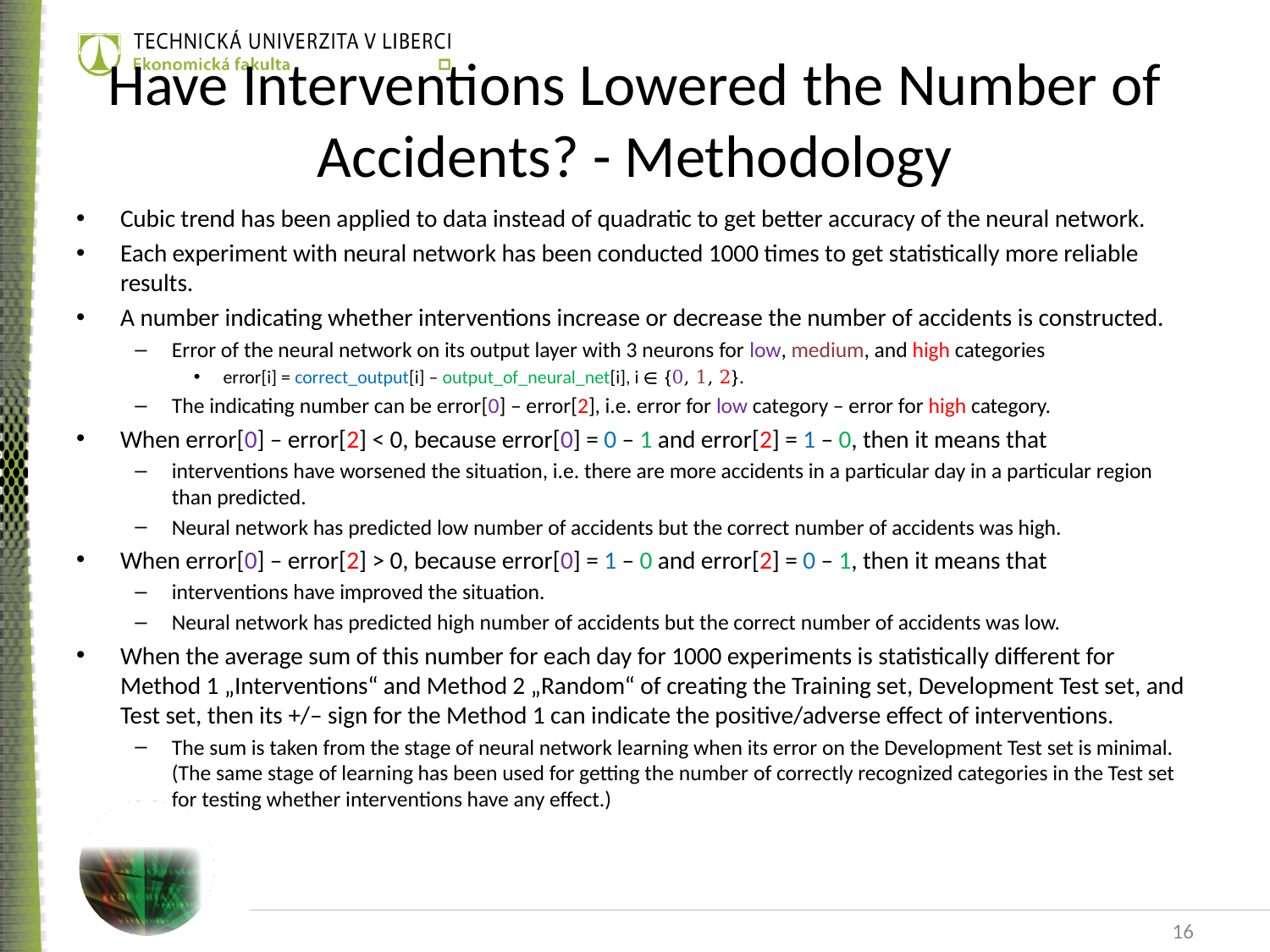

# Have Interventions Lowered the Number of Accidents? - Methodology
Cubic trend has been applied to data instead of quadratic to get better accuracy of the neural network.
Each experiment with neural network has been conducted 1000 times to get statistically more reliable results.
A number indicating whether interventions increase or decrease the number of accidents is constructed.
Error of the neural network on its output layer with 3 neurons for low, medium, and high categories
error[i] = correct_output[i] – output_of_neural_net[i], i ∈ {0, 1, 2}.
The indicating number can be error[0] – error[2], i.e. error for low category – error for high category.
When error[0] – error[2] < 0, because error[0] = 0 – 1 and error[2] = 1 – 0, then it means that
interventions have worsened the situation, i.e. there are more accidents in a particular day in a particular region than predicted.
Neural network has predicted low number of accidents but the correct number of accidents was high.
When error[0] – error[2] > 0, because error[0] = 1 – 0 and error[2] = 0 – 1, then it means that
interventions have improved the situation.
Neural network has predicted high number of accidents but the correct number of accidents was low.
When the average sum of this number for each day for 1000 experiments is statistically different for Method 1 „Interventions“ and Method 2 „Random“ of creating the Training set, Development Test set, and Test set, then its +/– sign for the Method 1 can indicate the positive/adverse effect of interventions.
The sum is taken from the stage of neural network learning when its error on the Development Test set is minimal. (The same stage of learning has been used for getting the number of correctly recognized categories in the Test set for testing whether interventions have any effect.)
16